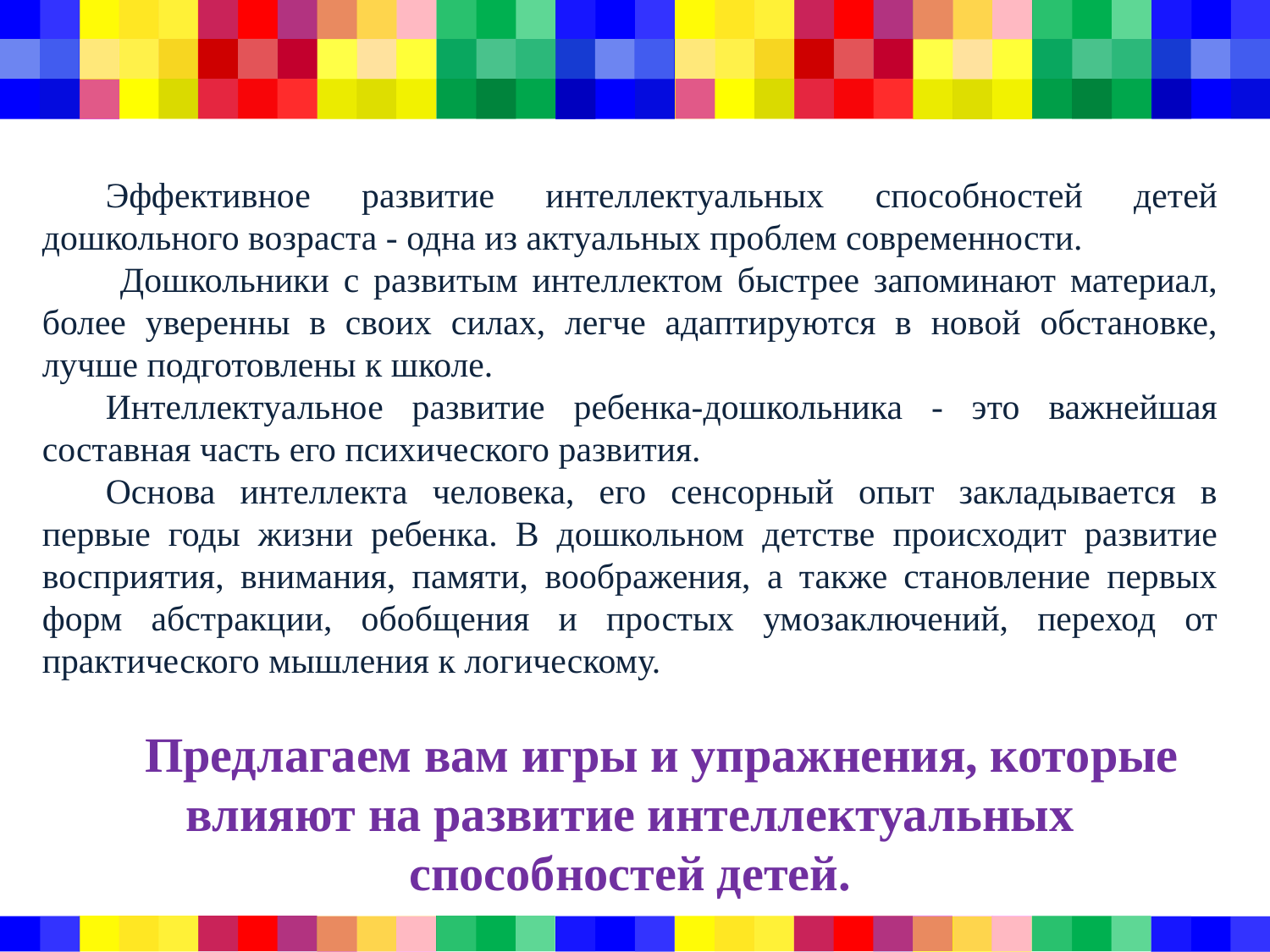

Эффективное развитие интеллектуальных способностей детей дошкольного возраста - одна из актуальных проблем современности.
 Дошкольники с развитым интеллектом быстрее запоминают материал, более уверенны в своих силах, легче адаптируются в новой обстановке, лучше подготовлены к школе.
Интеллектуальное развитие ребенка-дошкольника - это важнейшая составная часть его психического развития.
Основа интеллекта человека, его сенсорный опыт закладывается в первые годы жизни ребенка. В дошкольном детстве происходит развитие восприятия, внимания, памяти, воображения, а также становление первых форм абстракции, обобщения и простых умозаключений, переход от практического мышления к логическому.

Предлагаем вам игры и упражнения, которые влияют на развитие интеллектуальных способностей детей.